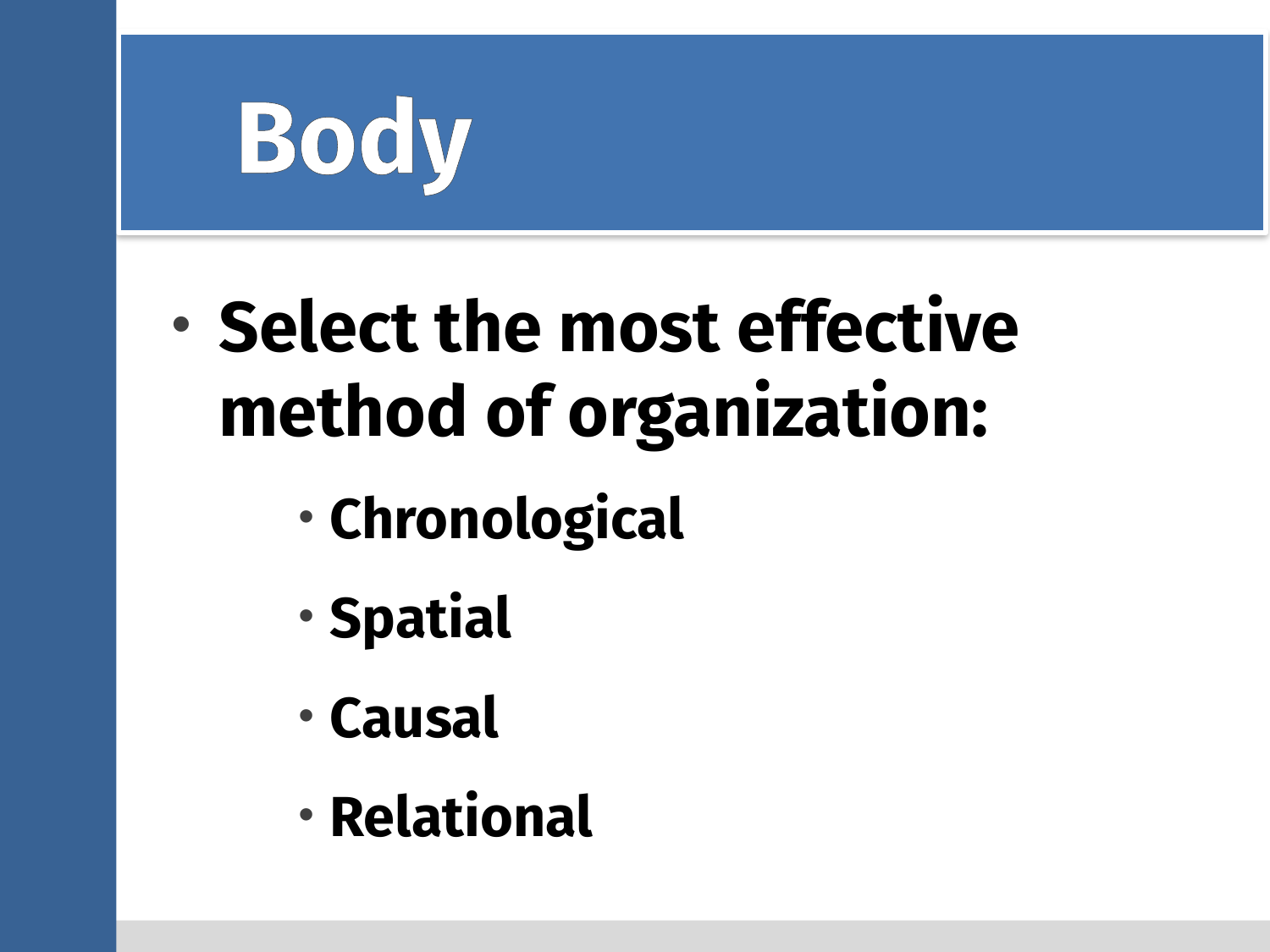

# Body
Select the most effective method of organization:
Chronological
Spatial
Causal
Relational